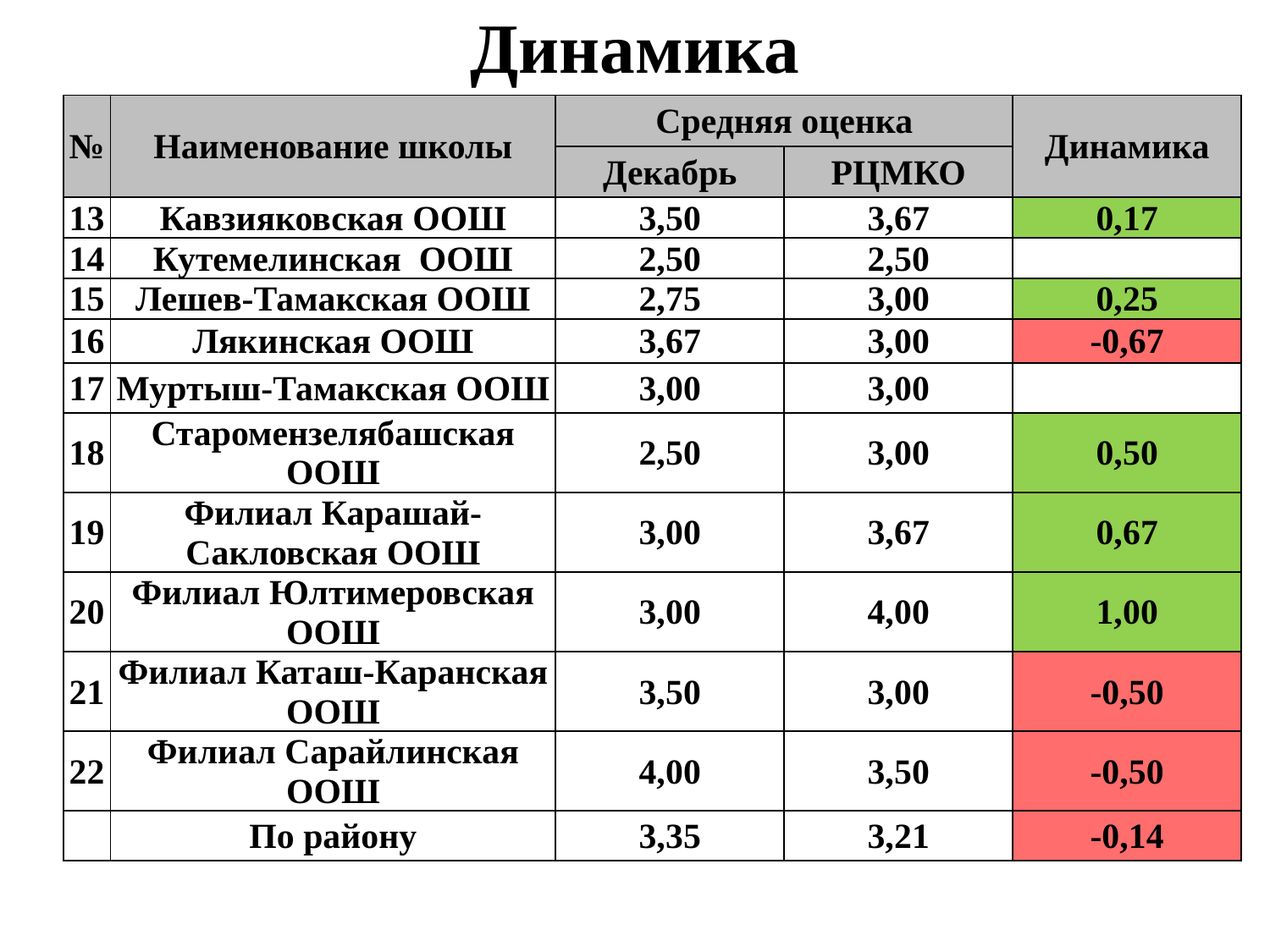

# Динамика
| № | Наименование школы | Средняя оценка |  | Динамика |
| --- | --- | --- | --- | --- |
|  |  | Декабрь | РЦМКО |  |
| 13 | Кавзияковская ООШ | 3,50 | 3,67 | 0,17 |
| 14 | Кутемелинская ООШ | 2,50 | 2,50 |  |
| 15 | Лешев-Тамакская ООШ | 2,75 | 3,00 | 0,25 |
| 16 | Лякинская ООШ | 3,67 | 3,00 | -0,67 |
| 17 | Муртыш-Тамакская ООШ | 3,00 | 3,00 |  |
| 18 | Старомензелябашская ООШ | 2,50 | 3,00 | 0,50 |
| 19 | Филиал Карашай-Сакловская ООШ | 3,00 | 3,67 | 0,67 |
| 20 | Филиал Юлтимеровская ООШ | 3,00 | 4,00 | 1,00 |
| 21 | Филиал Каташ-Каранская ООШ | 3,50 | 3,00 | -0,50 |
| 22 | Филиал Сарайлинская ООШ | 4,00 | 3,50 | -0,50 |
|  | По району | 3,35 | 3,21 | -0,14 |